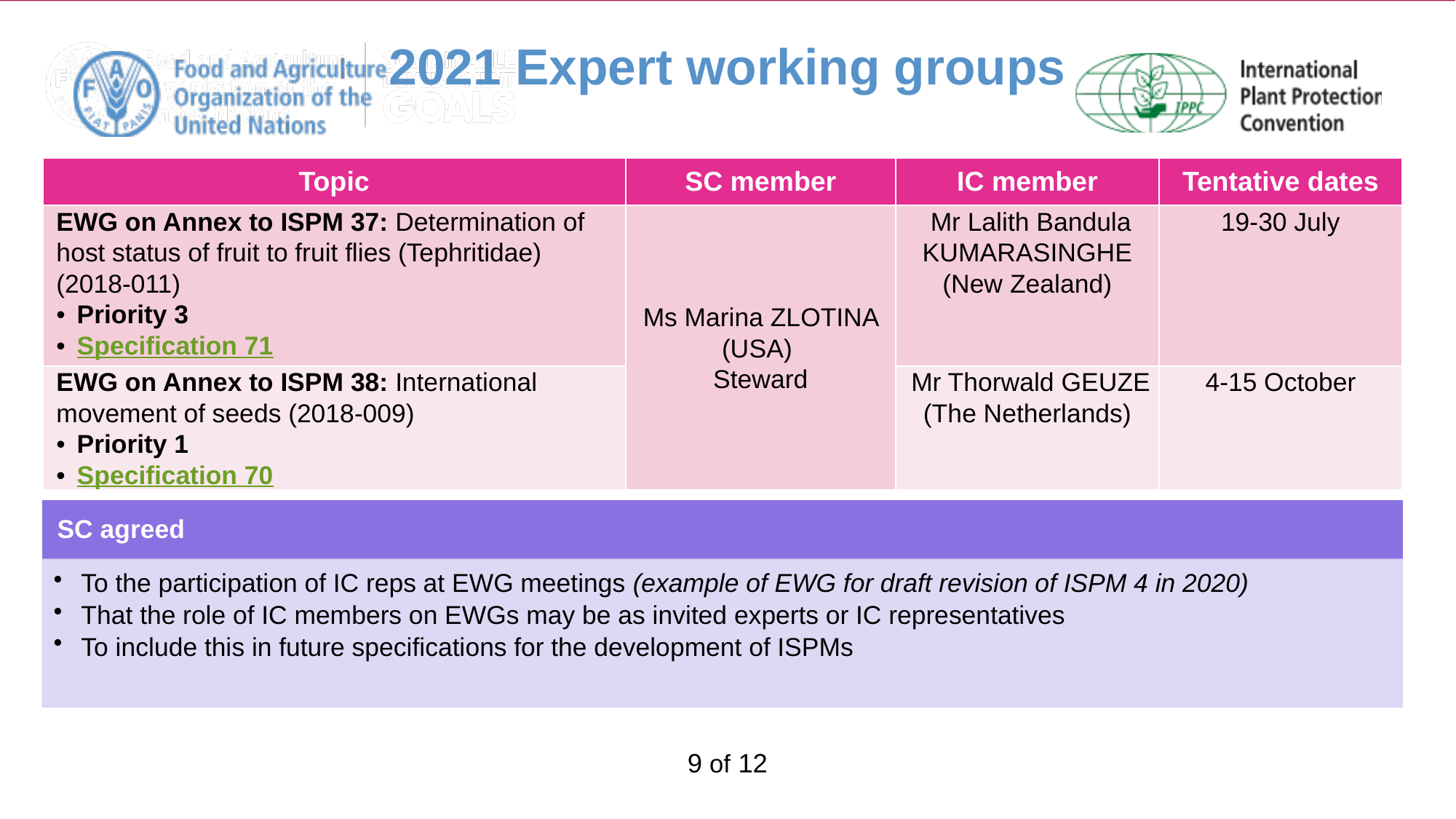

# 2021 Expert working groups
| Topic | SC member | IC member | Tentative dates |
| --- | --- | --- | --- |
| EWG on Annex to ISPM 37: Determination of host status of fruit to fruit flies (Tephritidae) (2018-011) Priority 3 Specification 71 | Ms Marina ZLOTINA (USA) Steward | Mr Lalith Bandula KUMARASINGHE (New Zealand) | 19-30 July |
| EWG on Annex to ISPM 38: International movement of seeds (2018-009) Priority 1 Specification 70 |  | Mr Thorwald GEUZE (The Netherlands) | 4-15 October |
SC agreed
 To the participation of IC reps at EWG meetings (example of EWG for draft revision of ISPM 4 in 2020)
 That the role of IC members on EWGs may be as invited experts or IC representatives
 To include this in future specifications for the development of ISPMs
9 of 12